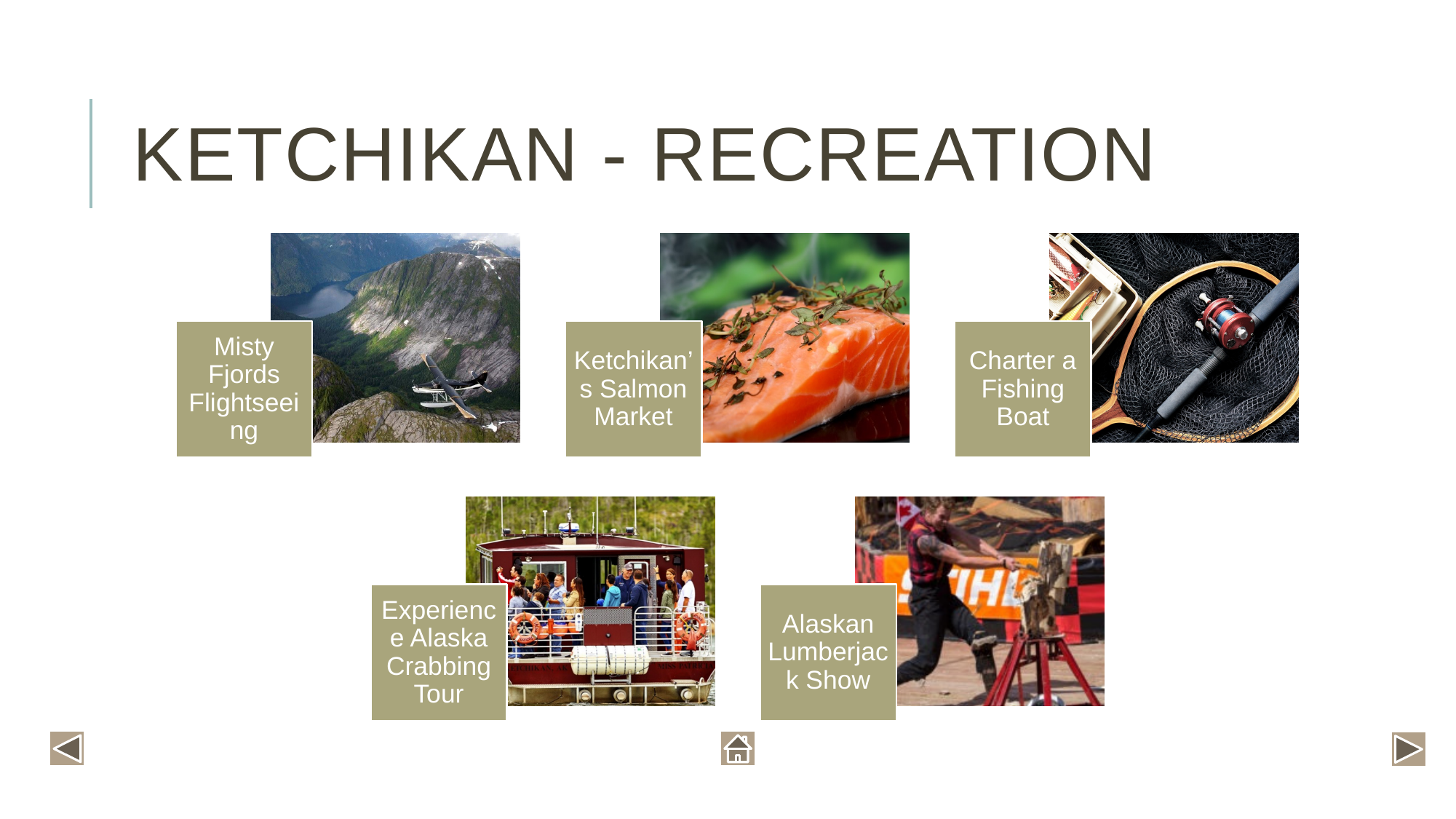

# Ketchikan - recreation
Misty Fjords Flightseeing
Ketchikan’s Salmon Market
Charter a Fishing Boat
Experience Alaska Crabbing Tour
Alaskan Lumberjack Show